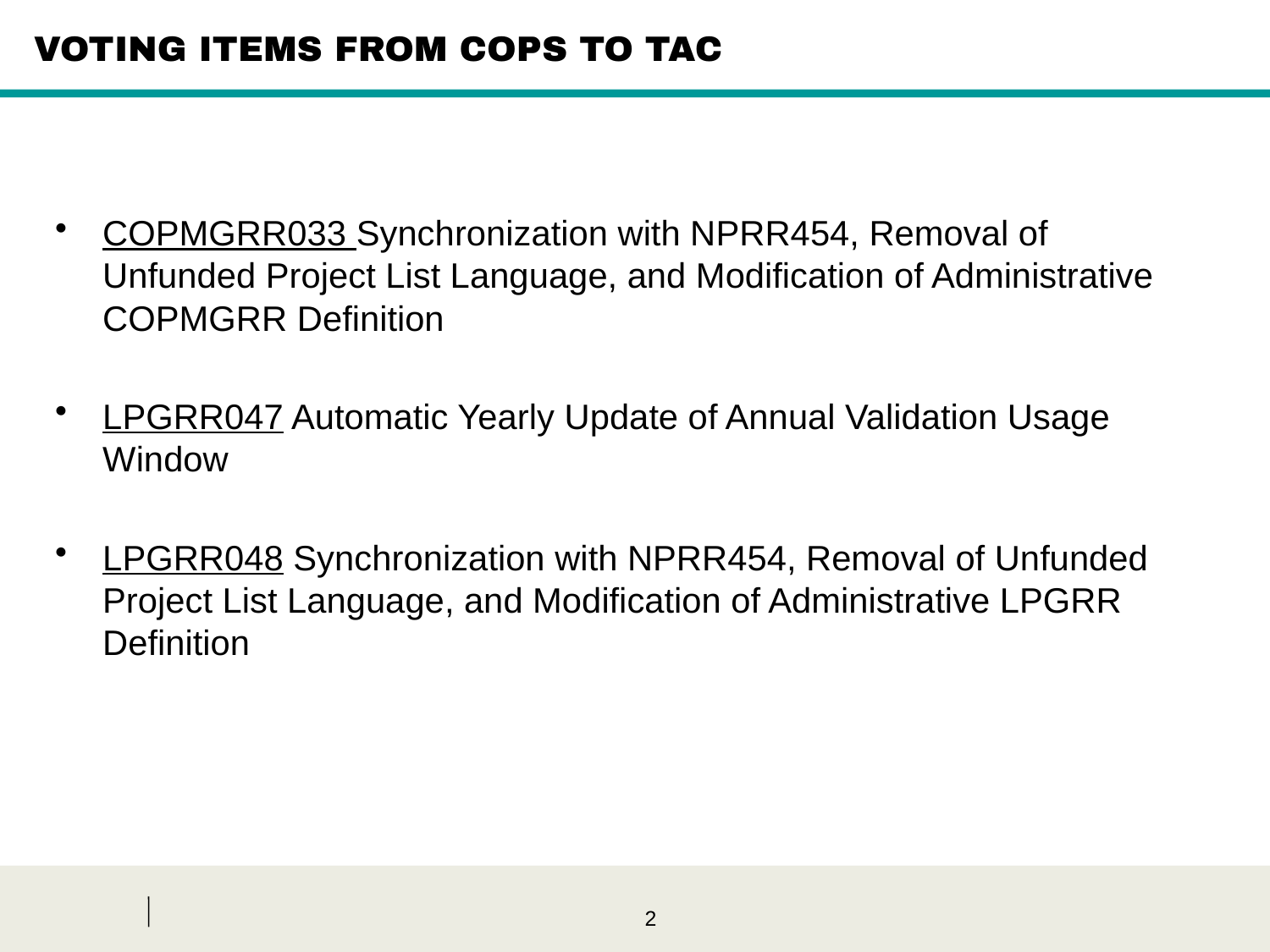

# VOTING ITEMS FROM COPS TO TAC

COPMGRR033 Synchronization with NPRR454, Removal of Unfunded Project List Language, and Modification of Administrative COPMGRR Definition

LPGRR047 Automatic Yearly Update of Annual Validation Usage Window

LPGRR048 Synchronization with NPRR454, Removal of Unfunded Project List Language, and Modification of Administrative LPGRR Definition